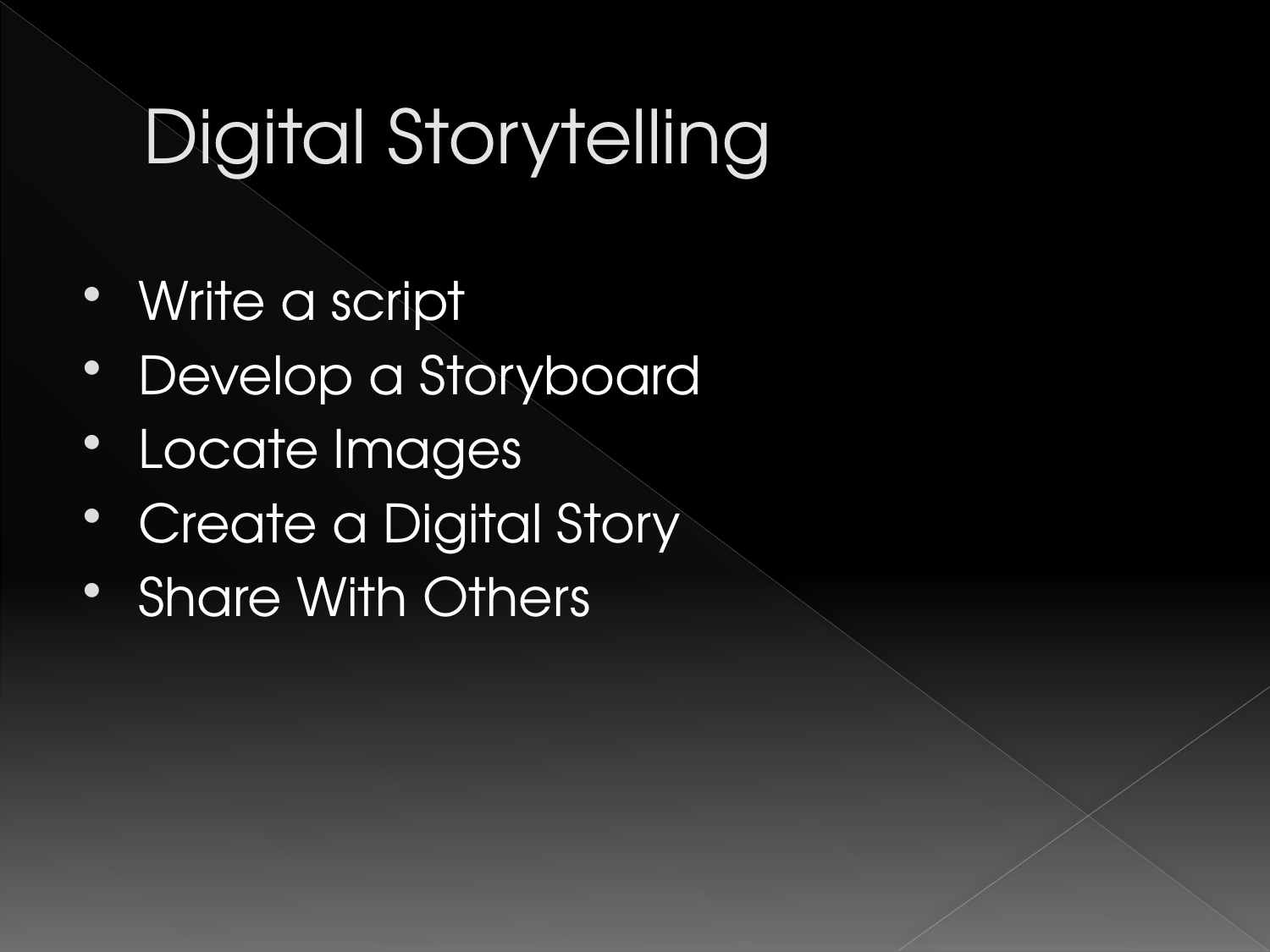

# Digital Storytelling
Write a script
Develop a Storyboard
Locate Images
Create a Digital Story
Share With Others